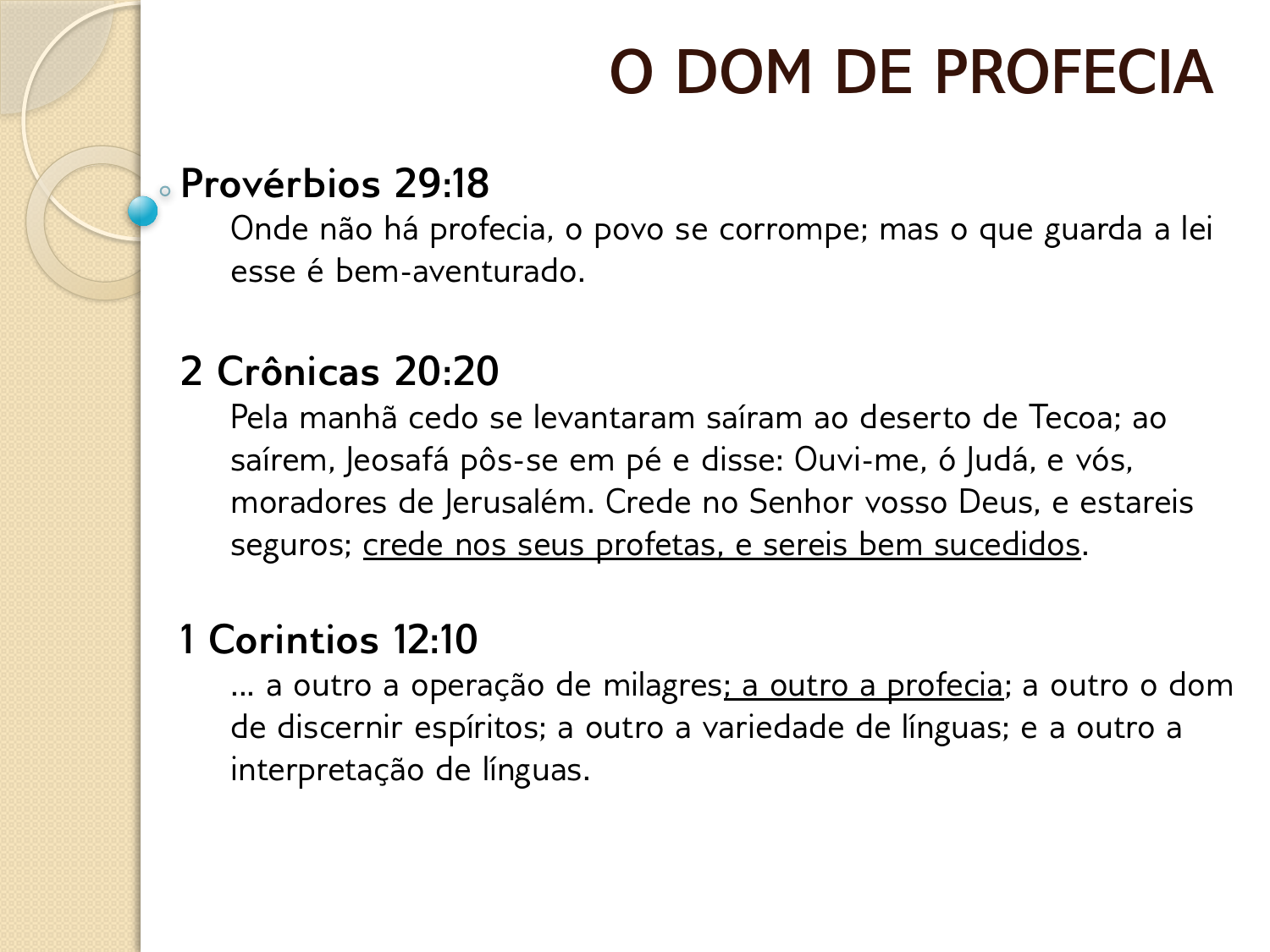

O DOM DE PROFECIA
Provérbios 29:18
Onde não há profecia, o povo se corrompe; mas o que guarda a lei esse é bem-aventurado.
2 Crônicas 20:20
Pela manhã cedo se levantaram saíram ao deserto de Tecoa; ao saírem, Jeosafá pôs-se em pé e disse: Ouvi-me, ó Judá, e vós, moradores de Jerusalém. Crede no Senhor vosso Deus, e estareis seguros; crede nos seus profetas, e sereis bem sucedidos.
1 Corintios 12:10
... a outro a operação de milagres; a outro a profecia; a outro o dom de discernir espíritos; a outro a variedade de línguas; e a outro a interpretação de línguas.